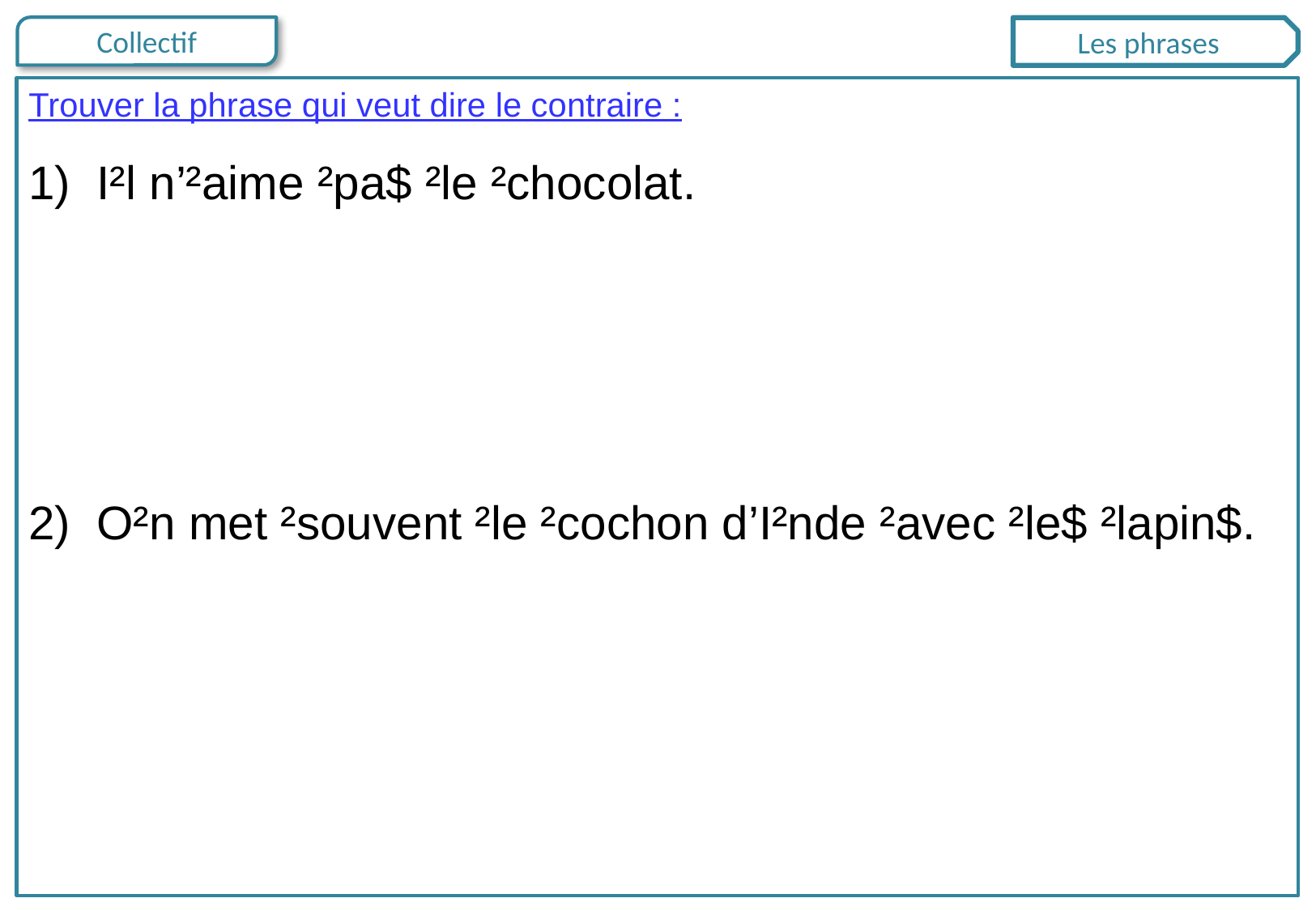

Les phrases
Trouver la phrase qui veut dire le contraire :
I²l n’²aime ²pa$ ²le ²chocolat.
O²n met ²souvent ²le ²cochon d’I²nde ²avec ²le$ ²lapin$.